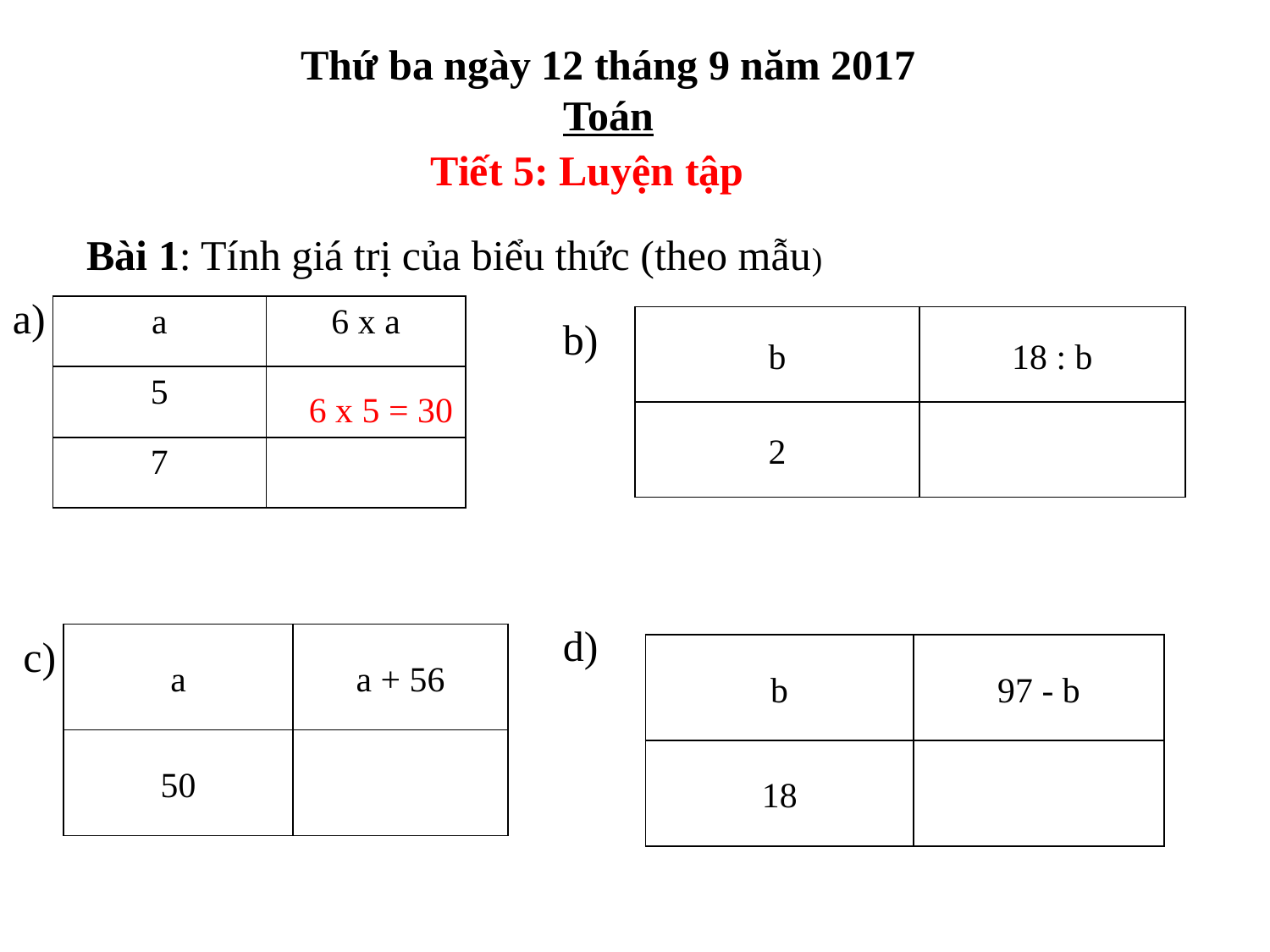

Thứ ba ngày 12 tháng 9 năm 2017
Toán
Tiết 5: Luyện tập

Bài 1: Tính giá trị của biểu thức (theo mẫu)
a)
| a | 6 x a |
| --- | --- |
| 5 |  |
| 7 |  |
b)
| b | 18 : b |
| --- | --- |
| 2 |  |
6 x 5 = 30
d)
c)
| a | a + 56 |
| --- | --- |
| 50 |  |
| b | 97 - b |
| --- | --- |
| 18 |  |